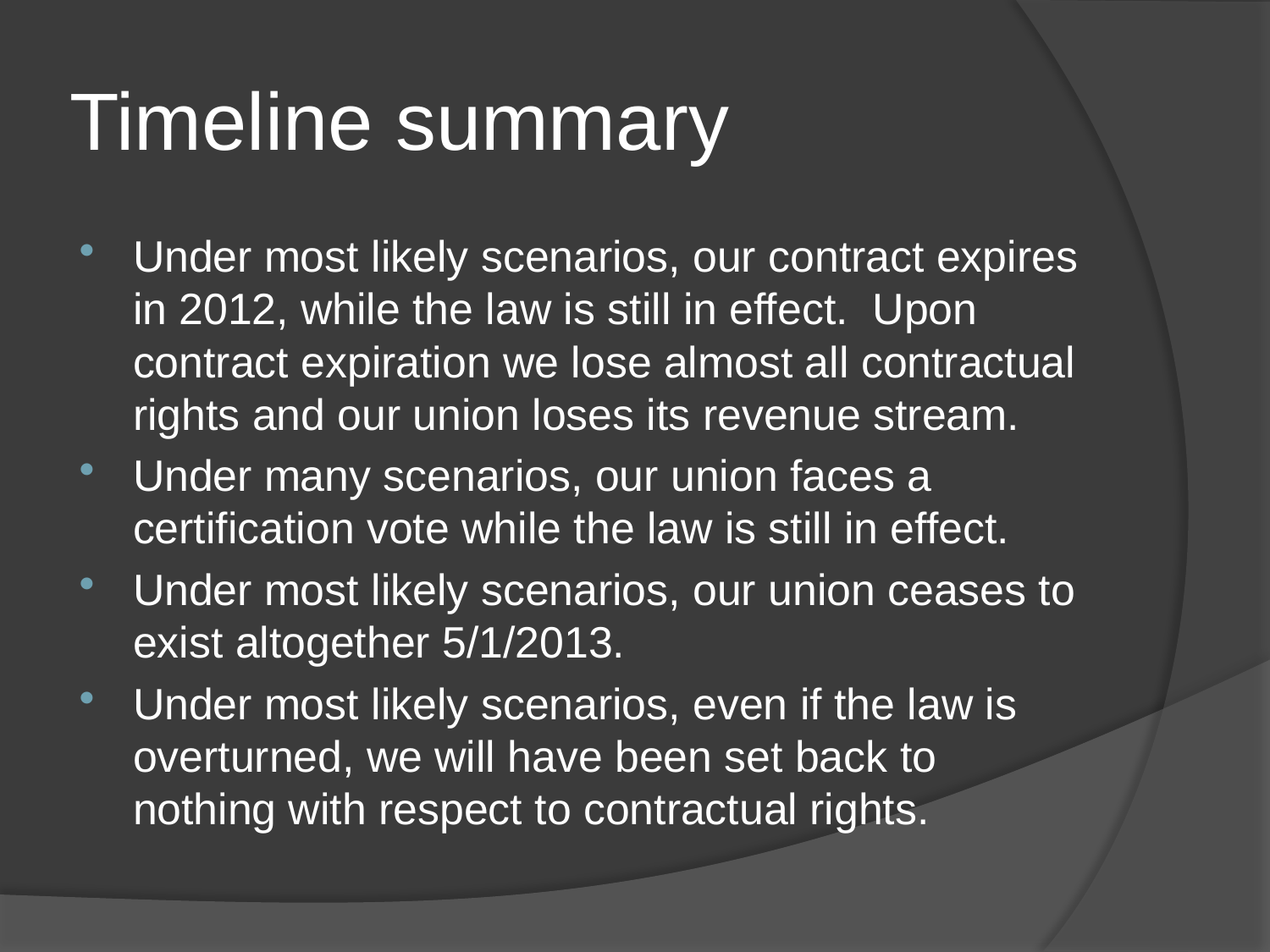

# Timeline summary
Under most likely scenarios, our contract expires in 2012, while the law is still in effect.  Upon contract expiration we lose almost all contractual rights and our union loses its revenue stream.
Under many scenarios, our union faces a certification vote while the law is still in effect.
Under most likely scenarios, our union ceases to exist altogether 5/1/2013.
Under most likely scenarios, even if the law is overturned, we will have been set back to nothing with respect to contractual rights.